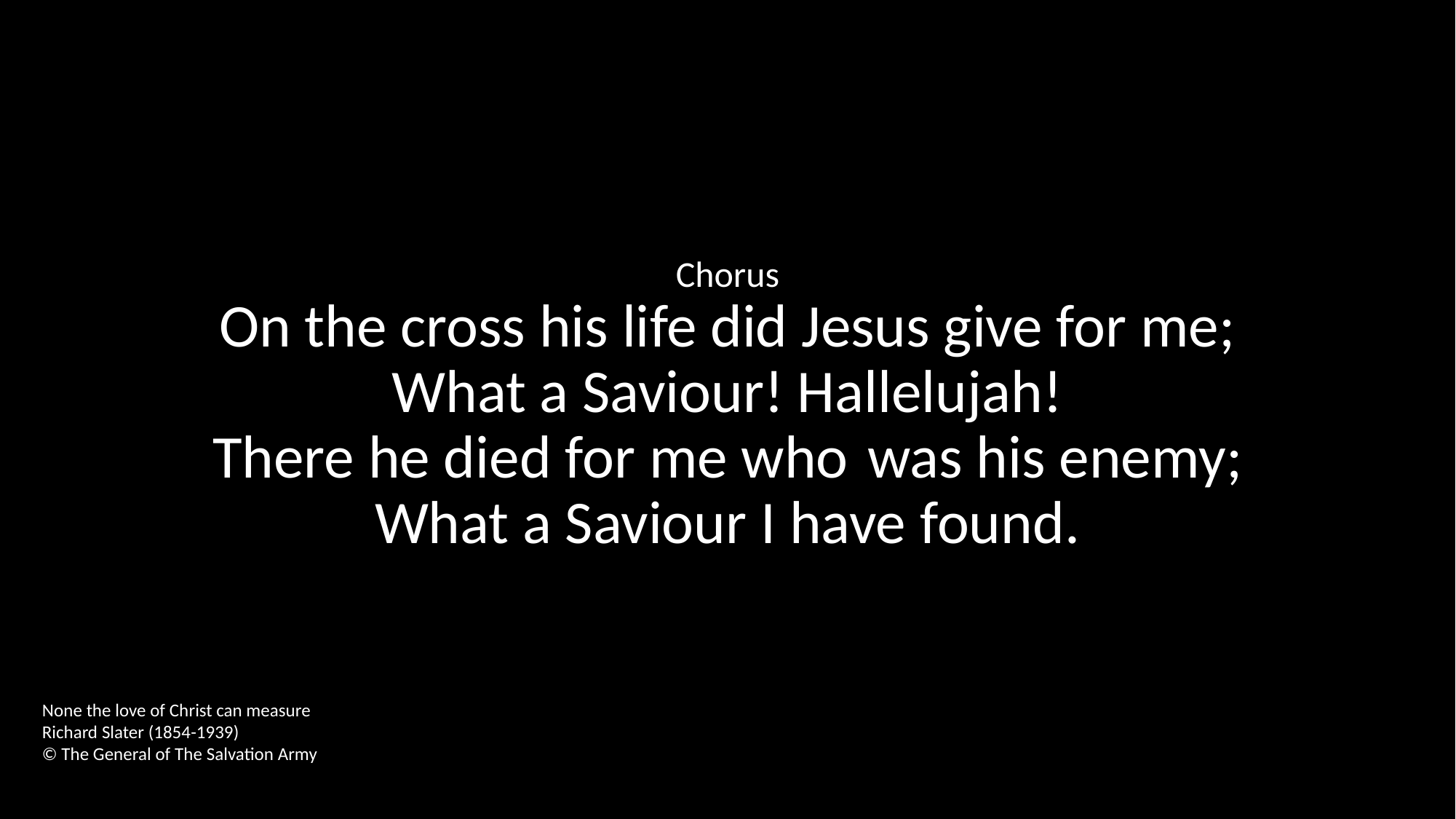

Chorus
On the cross his life did Jesus give for me;
What a Saviour! Hallelujah!
There he died for me who 	was his enemy;
What a Saviour I have found.
None the love of Christ can measure
Richard Slater (1854-1939)
© The General of The Salvation Army